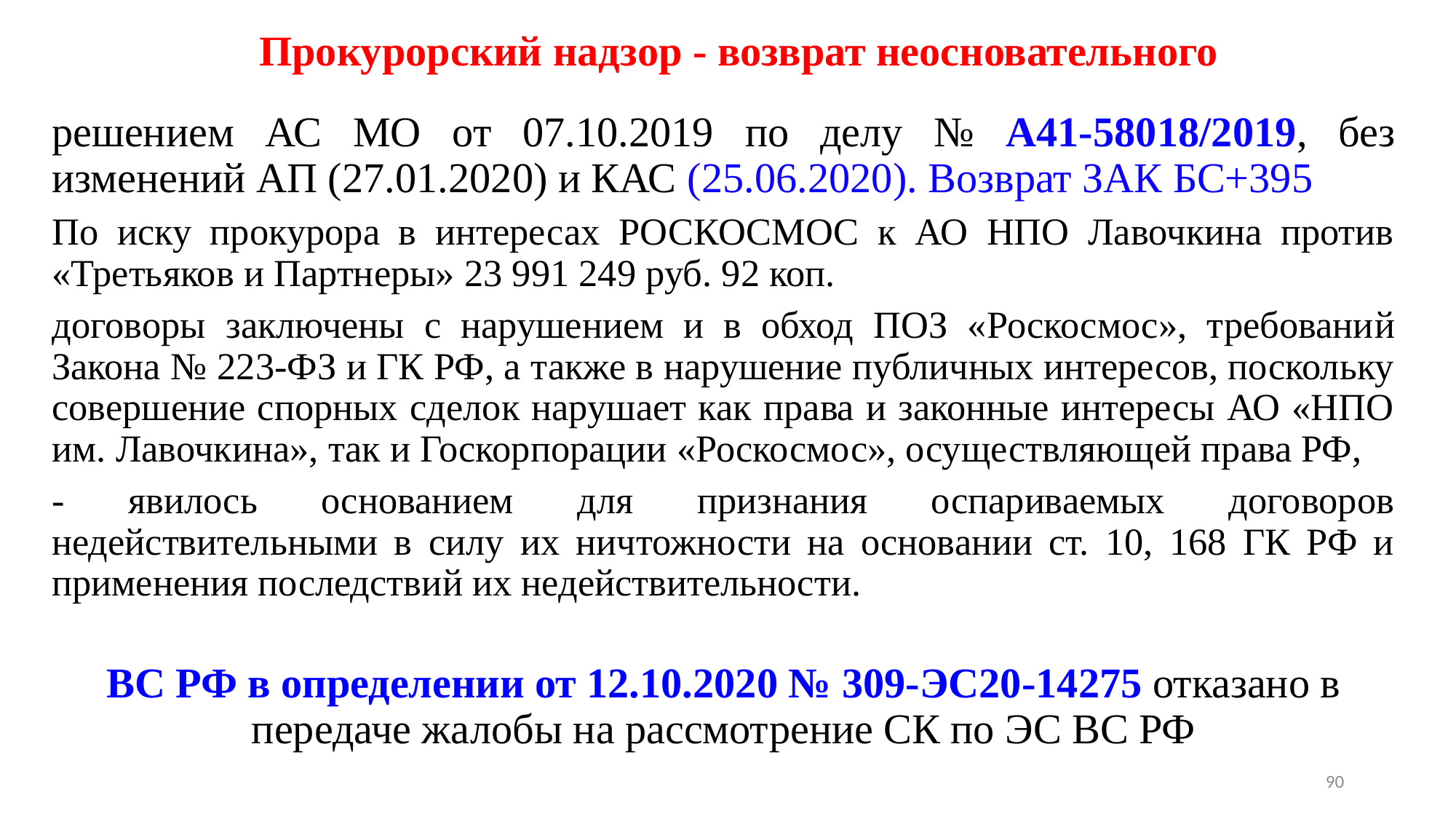

# Прокурорский надзор - возврат неосновательного
решением АС МО от 07.10.2019 по делу № А41-58018/2019, без изменений АП (27.01.2020) и КАС (25.06.2020). Возврат ЗАК БС+395
По иску прокурора в интересах РОСКОСМОС к АО НПО Лавочкина против «Третьяков и Партнеры» 23 991 249 руб. 92 коп.
договоры заключены с нарушением и в обход ПОЗ «Роскосмос», требований Закона № 223-ФЗ и ГК РФ, а также в нарушение публичных интересов, поскольку совершение спорных сделок нарушает как права и законные интересы АО «НПО им. Лавочкина», так и Госкорпорации «Роскосмос», осуществляющей права РФ,
- явилось основанием для признания оспариваемых договоров недействительными в силу их ничтожности на основании ст. 10, 168 ГК РФ и применения последствий их недействительности.

ВС РФ в определении от 12.10.2020 № 309-ЭС20-14275 отказано в передаче жалобы на рассмотрение СК по ЭС ВС РФ
90